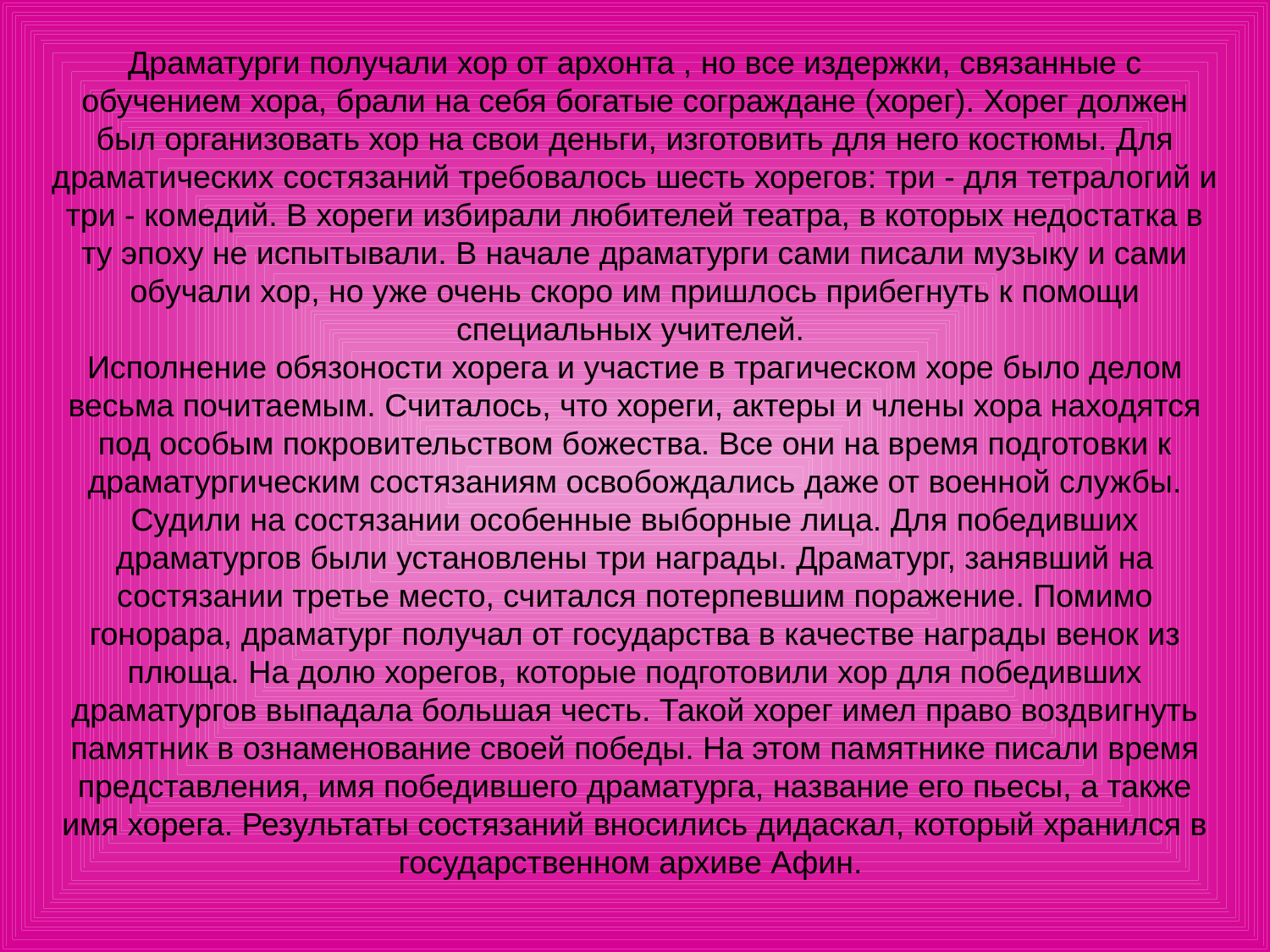

Драматурги получали хор от архонта , но все издержки, связанные с обучением хора, брали на себя богатые сограждане (хорег). Хорег должен был организовать хор на свои деньги, изготовить для него костюмы. Для драматических состязаний требовалось шесть хорегов: три - для тетралогий и три - комедий. В хореги избирали любителей театра, в которых недостатка в ту эпоху не испытывали. В начале драматурги сами писали музыку и сами обучали хор, но уже очень скоро им пришлось прибегнуть к помощи специальных учителей.
Исполнение обязоности хорега и участие в трагическом хоре было делом весьма почитаемым. Считалось, что хореги, актеры и члены хора находятся под особым покровительством божества. Все они на время подготовки к драматургическим состязаниям освобождались даже от военной службы. Судили на состязании особенные выборные лица. Для победивших драматургов были установлены три награды. Драматург, занявший на состязании третье место, считался потерпевшим поражение. Помимо гонорара, драматург получал от государства в качестве награды венок из плюща. На долю хорегов, которые подготовили хор для победивших драматургов выпадала большая честь. Такой хорег имел право воздвигнуть памятник в ознаменование своей победы. На этом памятнике писали время представления, имя победившего драматурга, название его пьесы, а также имя хорега. Результаты состязаний вносились дидаскал, который хранился в государственном архиве Афин.